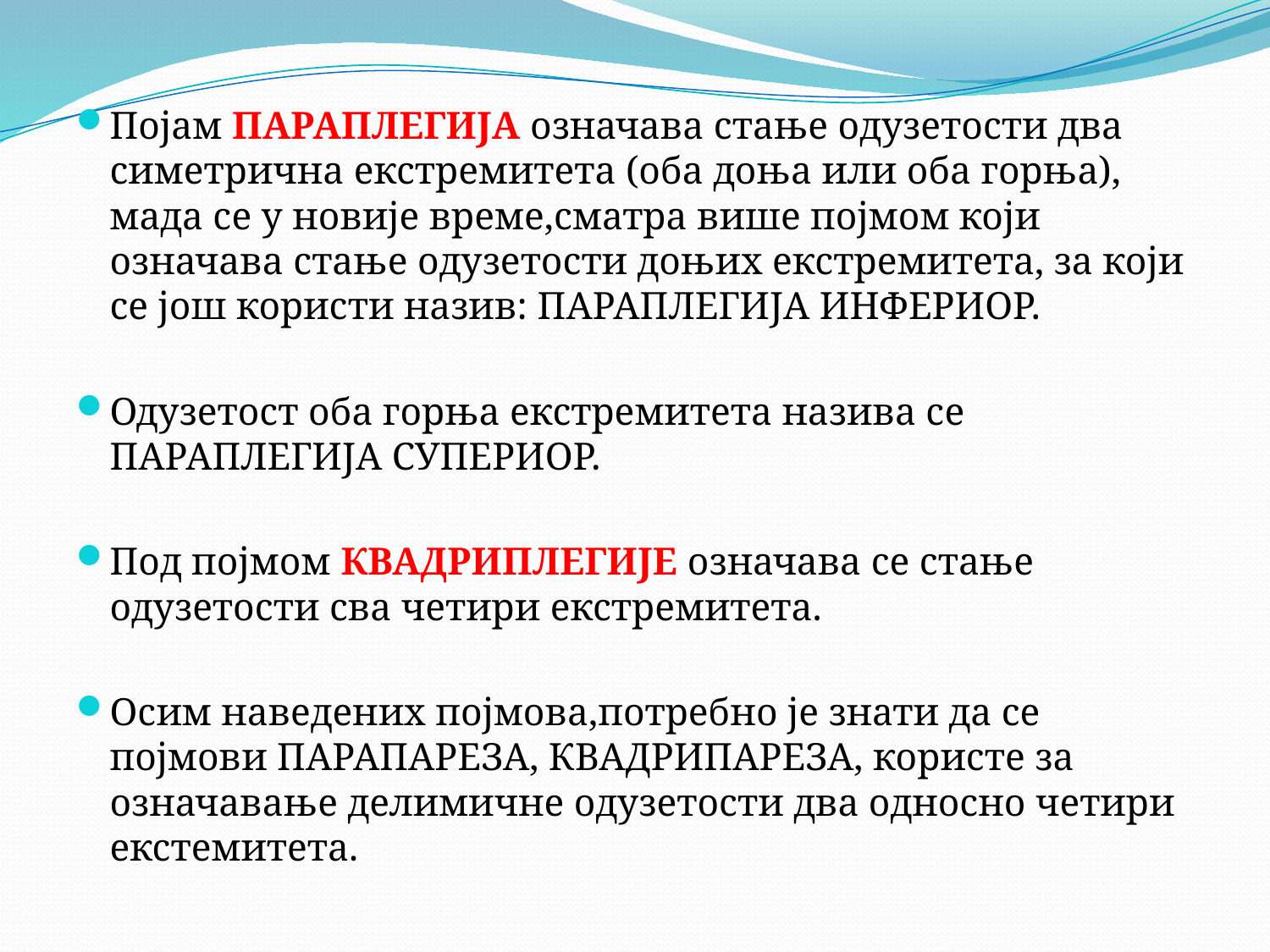

Појам ПАРАПЛЕГИЈА означава стање одузетости два симетрична екстремитета (оба доња или оба горња), мада се у новије време,сматра више појмом који означава стање одузетости доњих екстремитета, за који се још користи назив: ПАРАПЛЕГИЈА ИНФЕРИОР.

Одузетост оба горња екстремитета назива се ПАРАПЛЕГИЈА СУПЕРИОР.

Под појмом КВАДРИПЛЕГИЈЕ означава се стање одузетости сва четири екстремитета.

Осим наведених појмова,потребно је знати да се појмови ПАРАПАРЕЗА, КВАДРИПАРЕЗА, користе за означавање делимичне одузетости два односно четири екстемитета.